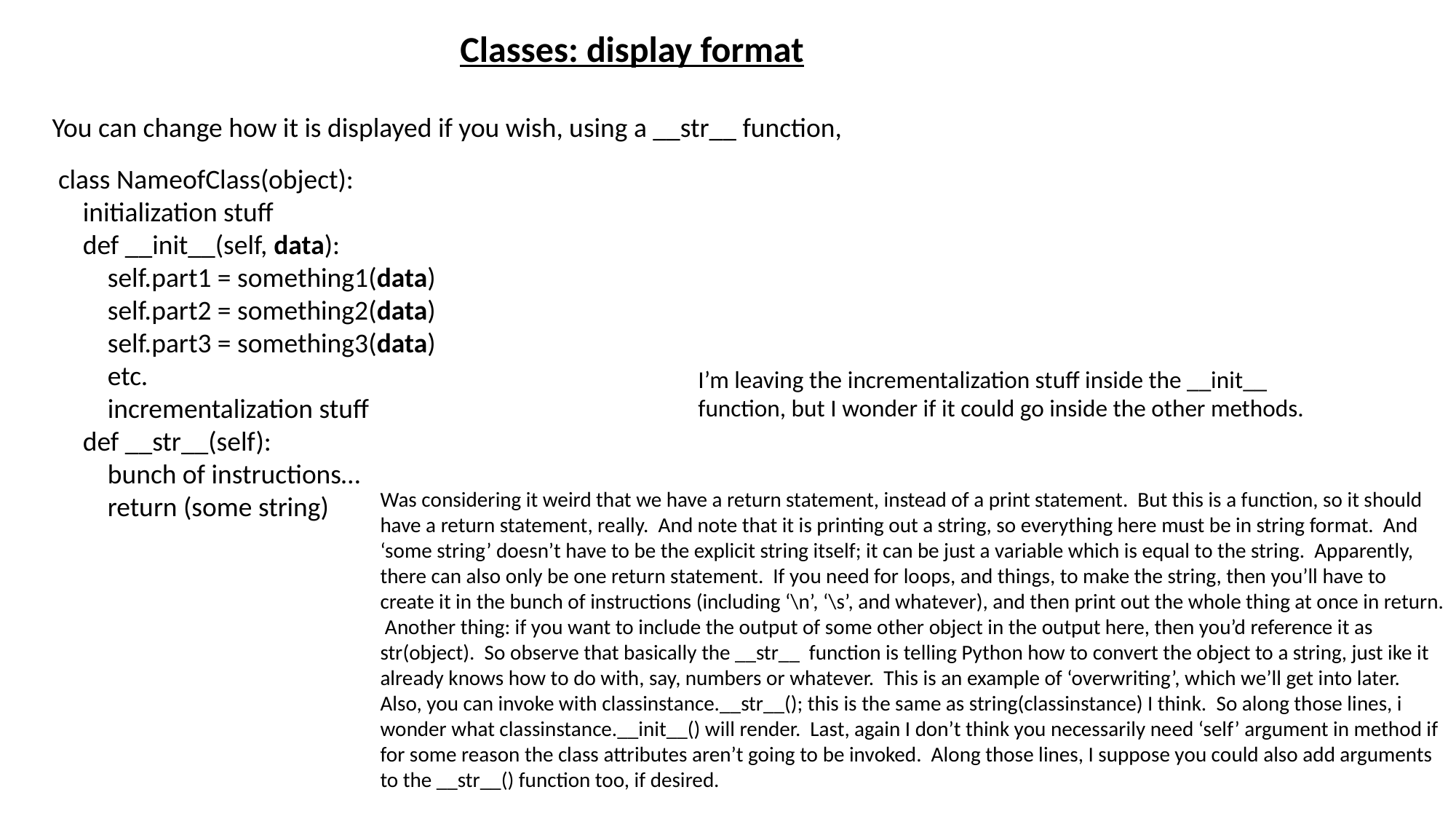

Classes: display format
You can change how it is displayed if you wish, using a __str__ function,
class NameofClass(object):
    initialization stuff
    def __init__(self, data):
        self.part1 = something1(data)
        self.part2 = something2(data)
        self.part3 = something3(data)
        etc.
        incrementalization stuff
    def __str__(self):
        bunch of instructions…
        return (some string)
I’m leaving the incrementalization stuff inside the __init__
function, but I wonder if it could go inside the other methods.
Was considering it weird that we have a return statement, instead of a print statement.  But this is a function, so it should have a return statement, really.  And note that it is printing out a string, so everything here must be in string format.  And ‘some string’ doesn’t have to be the explicit string itself; it can be just a variable which is equal to the string.  Apparently, there can also only be one return statement.  If you need for loops, and things, to make the string, then you’ll have to create it in the bunch of instructions (including ‘\n’, ‘\s’, and whatever), and then print out the whole thing at once in return.  Another thing: if you want to include the output of some other object in the output here, then you’d reference it as str(object).  So observe that basically the __str__  function is telling Python how to convert the object to a string, just ike it already knows how to do with, say, numbers or whatever.  This is an example of ‘overwriting’, which we’ll get into later.   Also, you can invoke with classinstance.__str__(); this is the same as string(classinstance) I think.  So along those lines, i wonder what classinstance.__init__() will render.  Last, again I don’t think you necessarily need ‘self’ argument in method if for some reason the class attributes aren’t going to be invoked.  Along those lines, I suppose you could also add arguments to the __str__() function too, if desired.